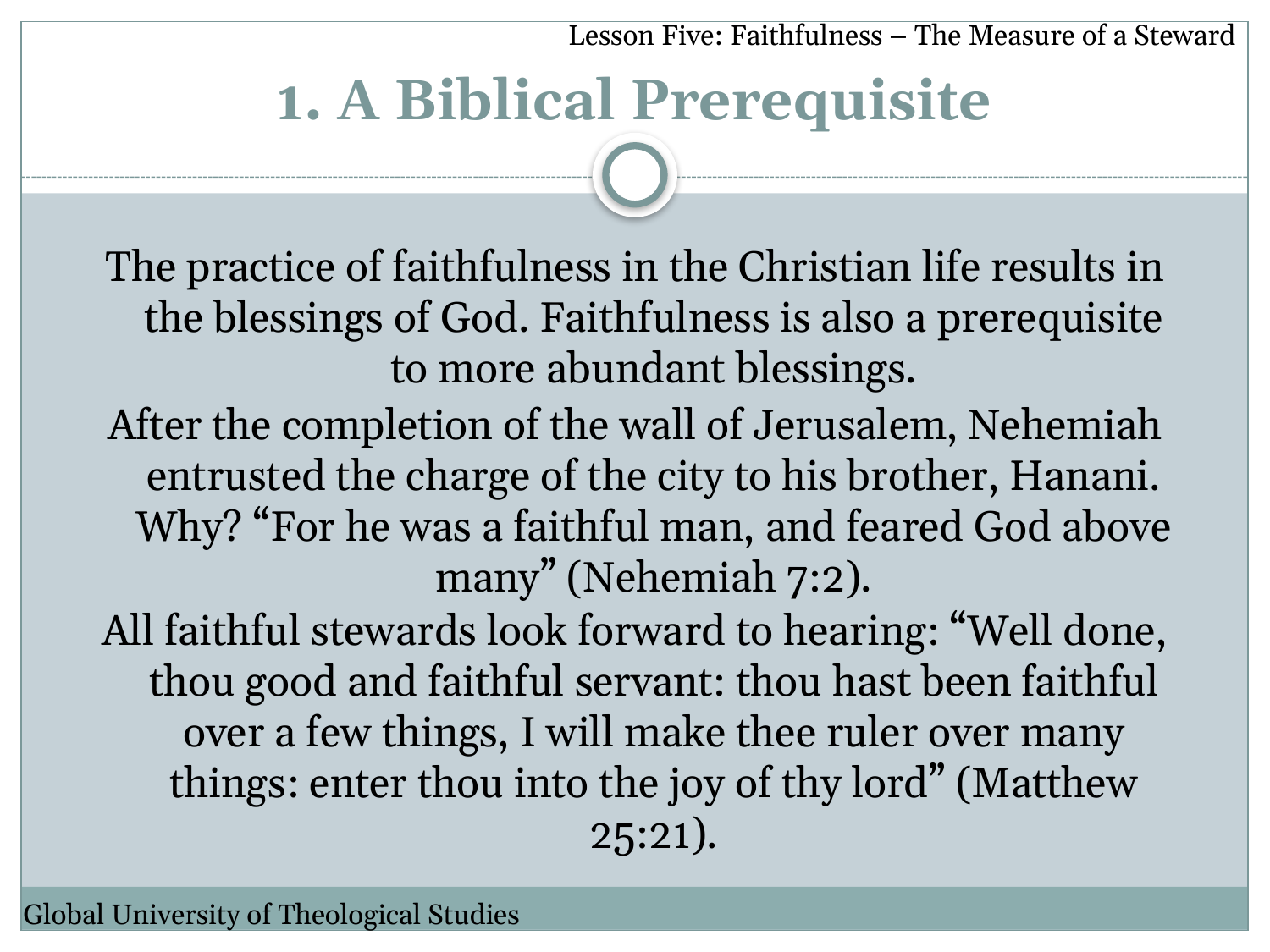

Lesson Five: Faithfulness – The Measure of a Steward
# 1. A Biblical Prerequisite
The practice of faithfulness in the Christian life results in the blessings of God. Faithfulness is also a prerequisite to more abundant blessings.
After the completion of the wall of Jerusalem, Nehemiah entrusted the charge of the city to his brother, Hanani. Why? “For he was a faithful man, and feared God above many” (Nehemiah 7:2).
All faithful stewards look forward to hearing: “Well done, thou good and faithful servant: thou hast been faithful over a few things, I will make thee ruler over many things: enter thou into the joy of thy lord” (Matthew 25:21).
Global University of Theological Studies